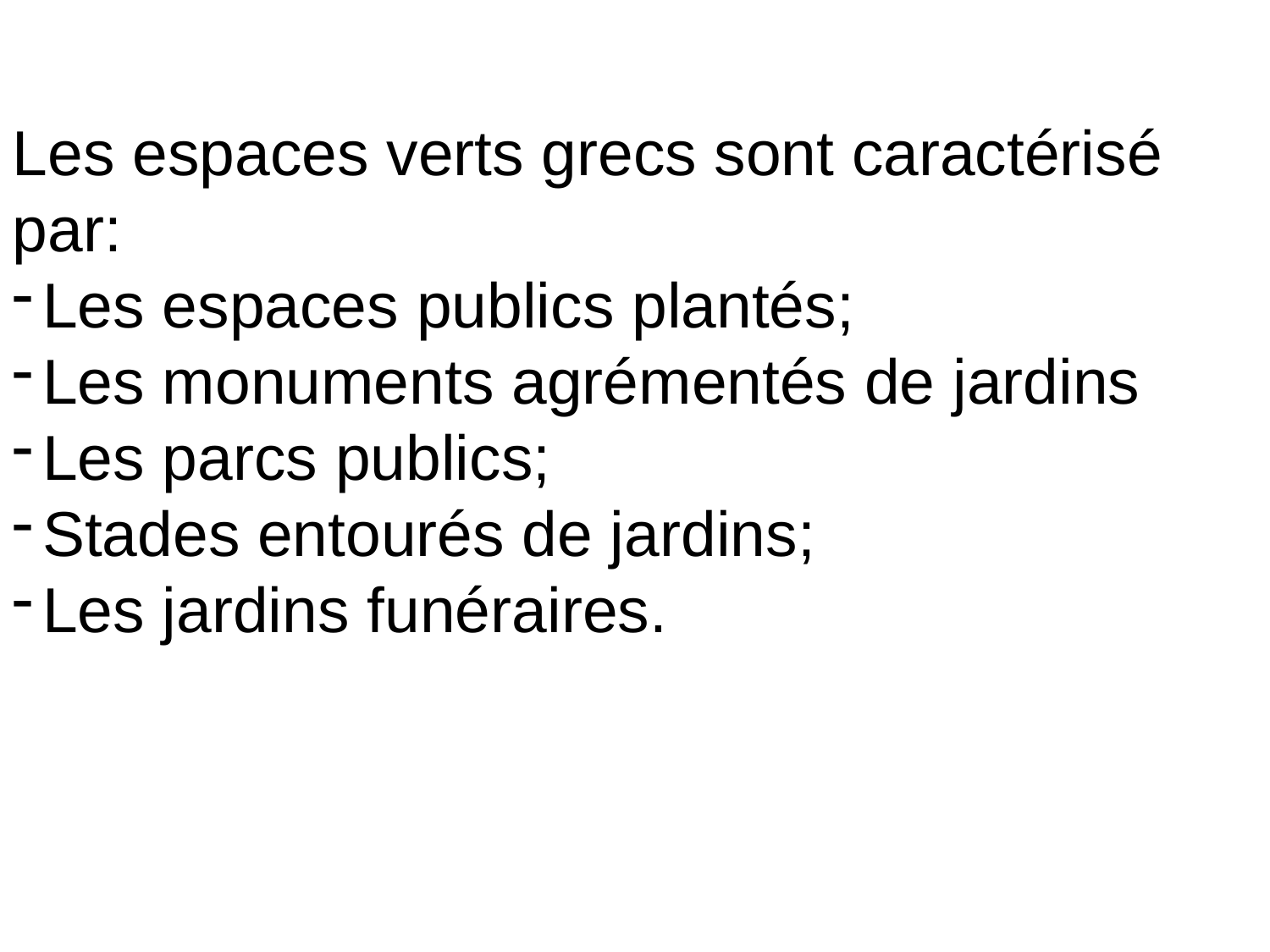

Les espaces verts grecs sont caractérisé par:
Les espaces publics plantés;
Les monuments agrémentés de jardins
Les parcs publics;
Stades entourés de jardins;
Les jardins funéraires.